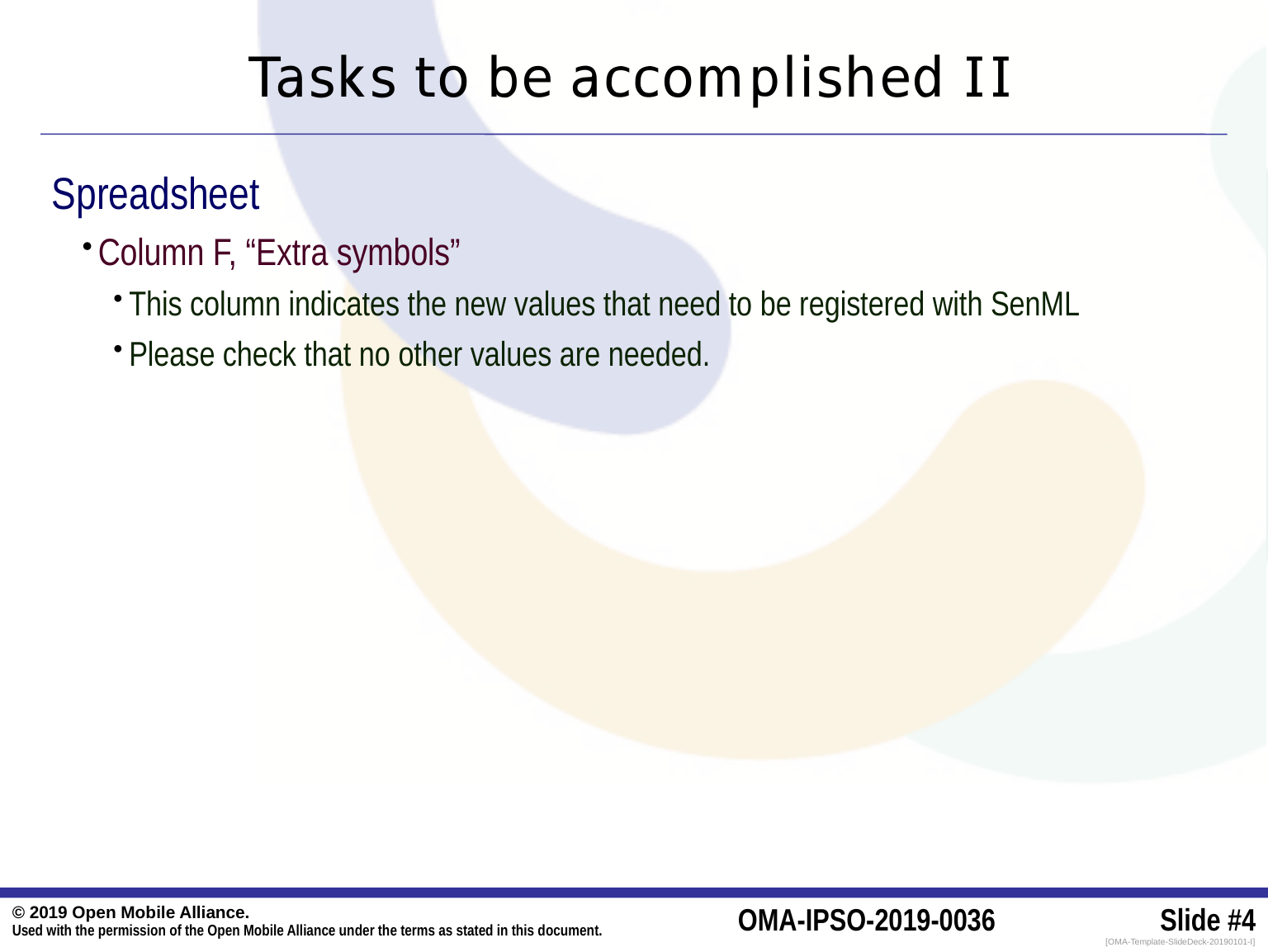

# Tasks to be accomplished II
Spreadsheet
Column F, “Extra symbols”
This column indicates the new values that need to be registered with SenML
Please check that no other values are needed.